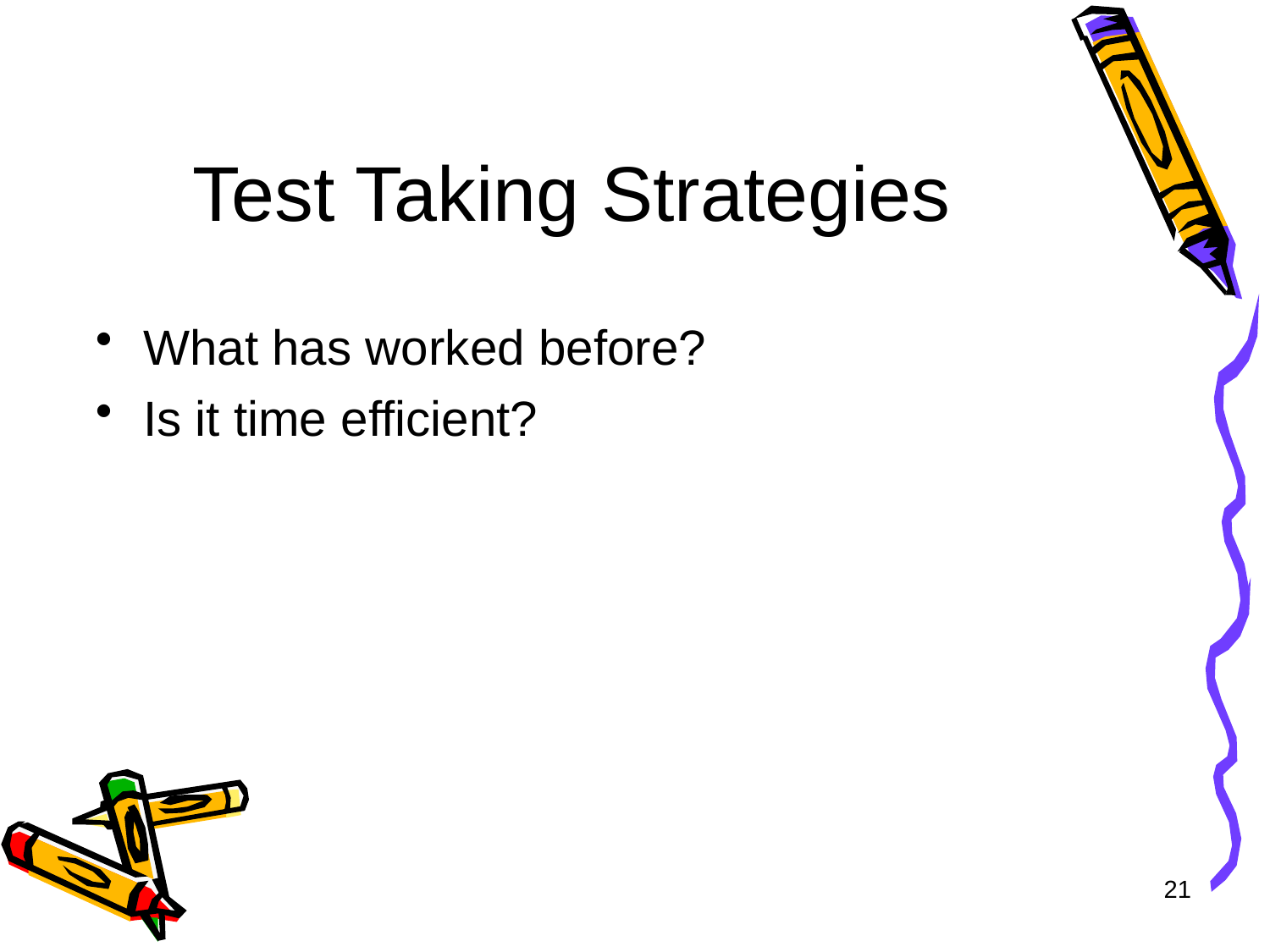

# Test Taking Strategies
What has worked before?
Is it time efficient?
21